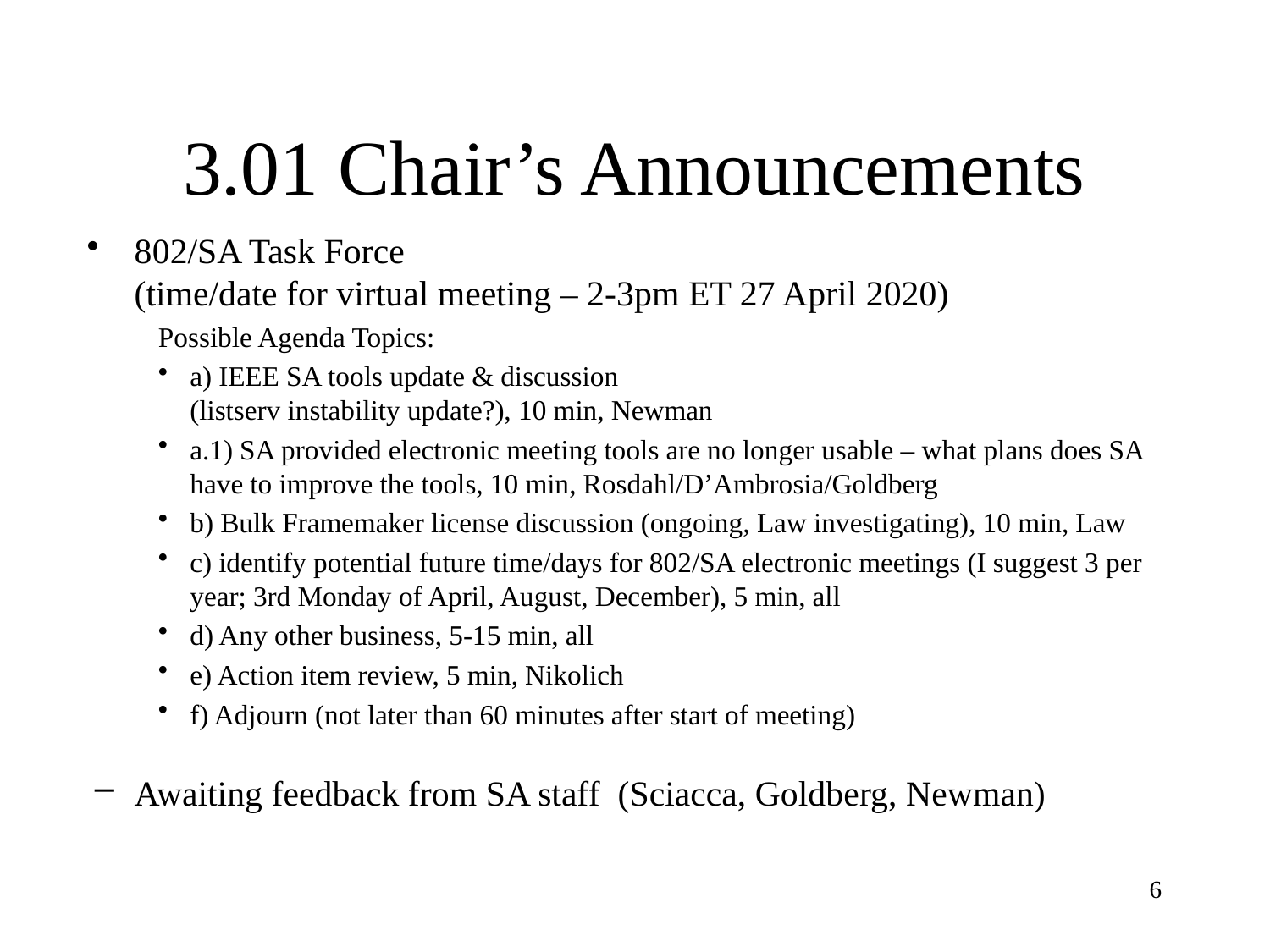

# 3.01 Chair’s Announcements
802/SA Task Force
(time/date for virtual meeting – 2-3pm ET 27 April 2020)
Possible Agenda Topics:
a) IEEE SA tools update & discussion
(listserv instability update?), 10 min, Newman
a.1) SA provided electronic meeting tools are no longer usable – what plans does SA have to improve the tools, 10 min, Rosdahl/D’Ambrosia/Goldberg
b) Bulk Framemaker license discussion (ongoing, Law investigating), 10 min, Law
c) identify potential future time/days for 802/SA electronic meetings (I suggest 3 per year; 3rd Monday of April, August, December), 5 min, all
d) Any other business, 5-15 min, all
e) Action item review, 5 min, Nikolich
f) Adjourn (not later than 60 minutes after start of meeting)
Awaiting feedback from SA staff  (Sciacca, Goldberg, Newman)
6